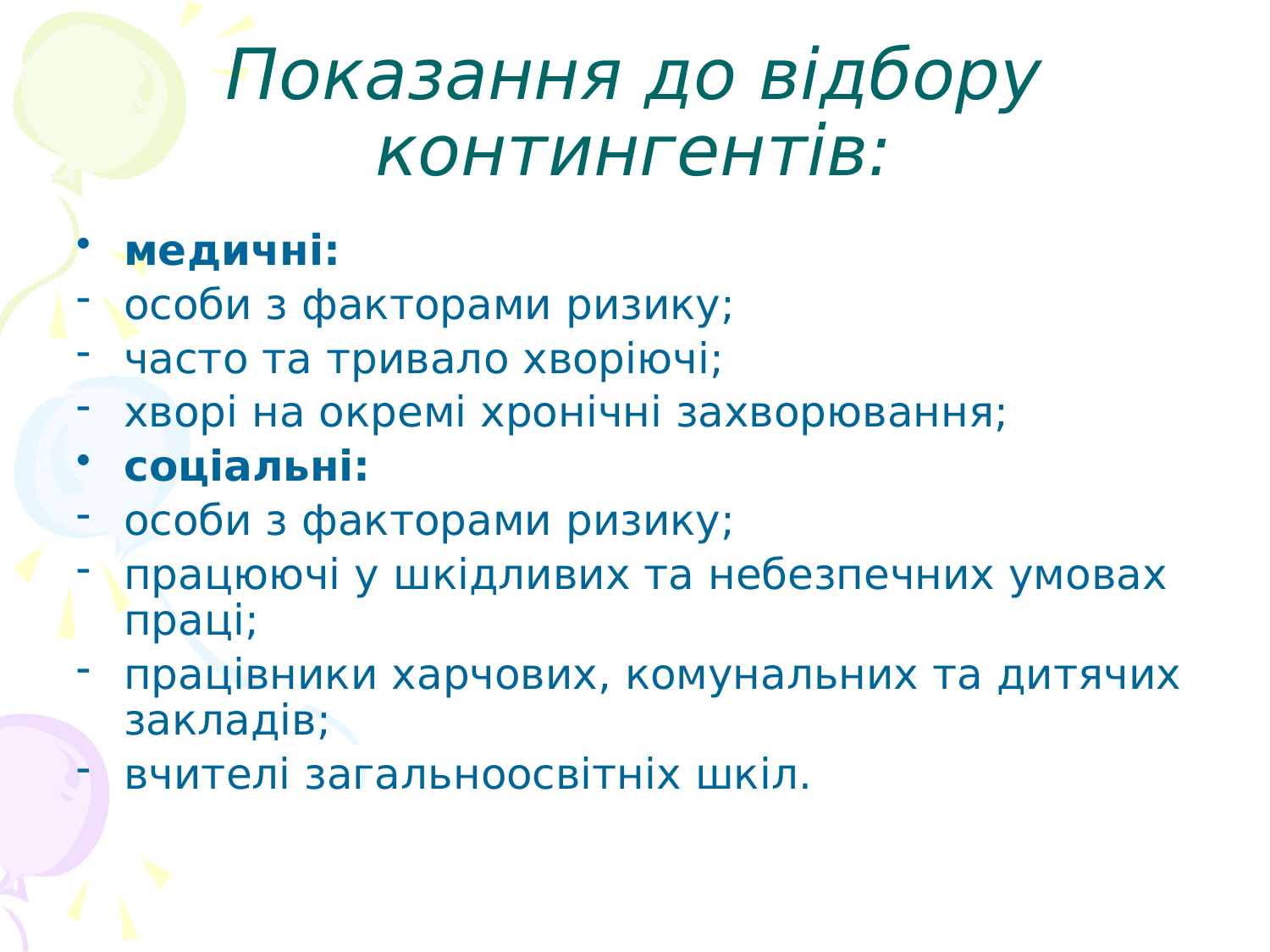

# Показання до відбору контингентів:
медичні:
особи з факторами ризику;
часто та тривало хворіючі;
хворі на окремі хронічні захворювання;
соціальні:
особи з факторами ризику;
працюючі у шкідливих та небезпечних умовах праці;
працівники харчових, комунальних та дитячих закладів;
вчителі загальноосвітніх шкіл.